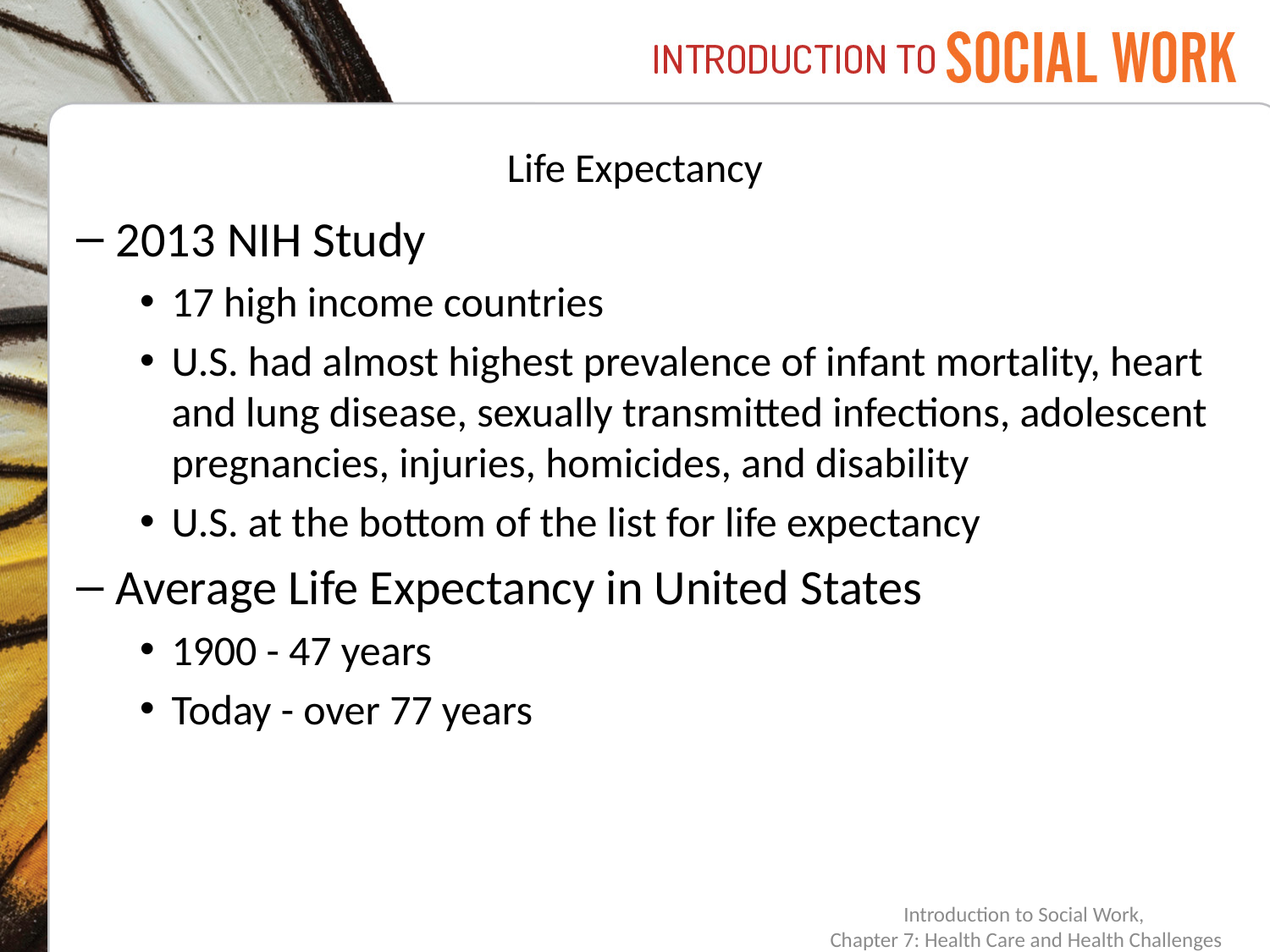

# Life Expectancy
2013 NIH Study
17 high income countries
U.S. had almost highest prevalence of infant mortality, heart and lung disease, sexually transmitted infections, adolescent pregnancies, injuries, homicides, and disability
U.S. at the bottom of the list for life expectancy
Average Life Expectancy in United States
1900 - 47 years
Today - over 77 years

Introduction to Social Work,
Chapter 7: Health Care and Health Challenges